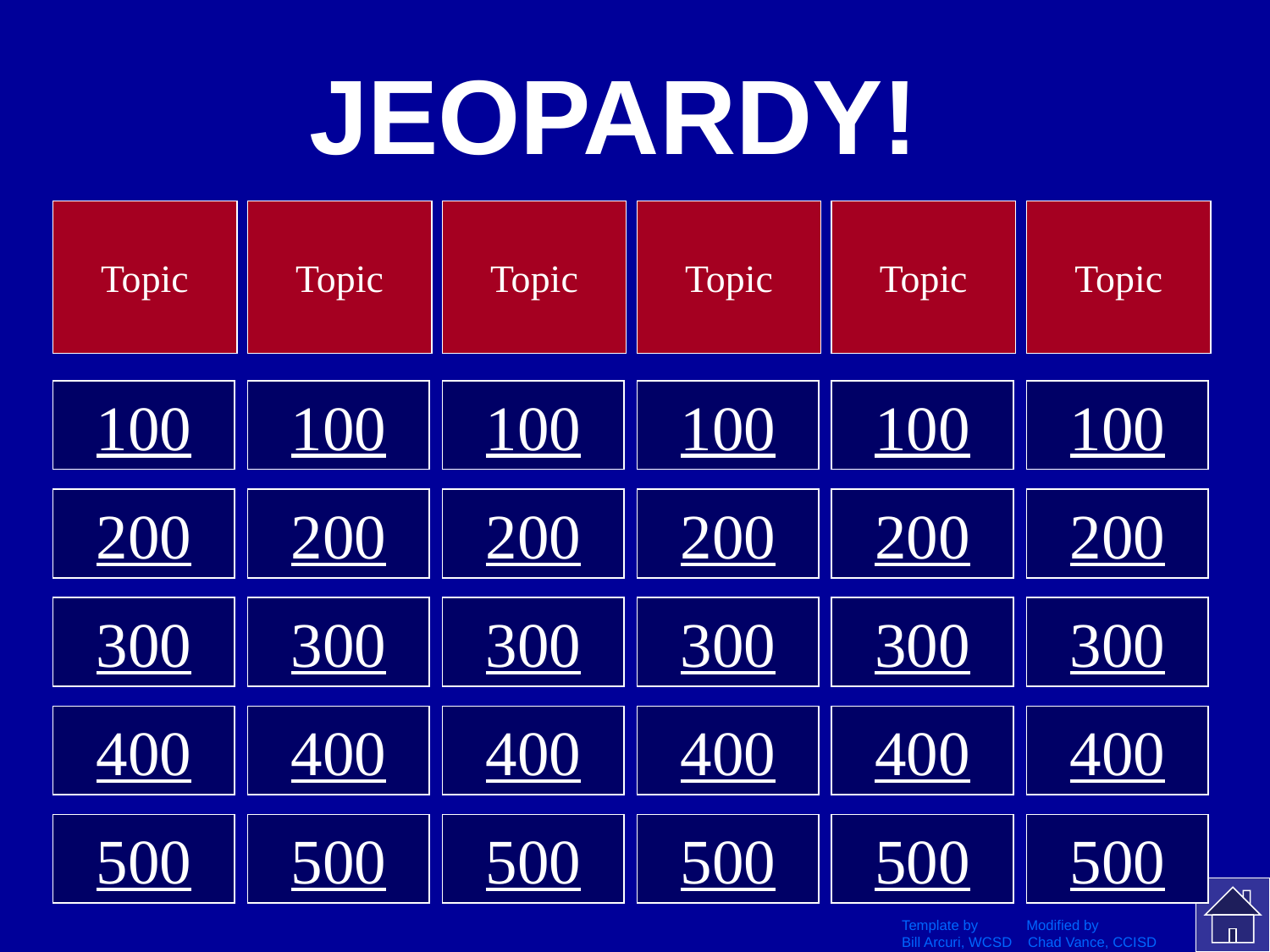

JEOPARDY!
Topic
Topic
Topic
Topic
Topic
Topic
100
100
100
100
100
100
200
200
200
200
200
200
300
300
300
300
300
300
400
400
400
400
400
400
500
500
500
500
500
500
Template by            Modified by
Bill Arcuri, WCSD    Chad Vance, CCISD